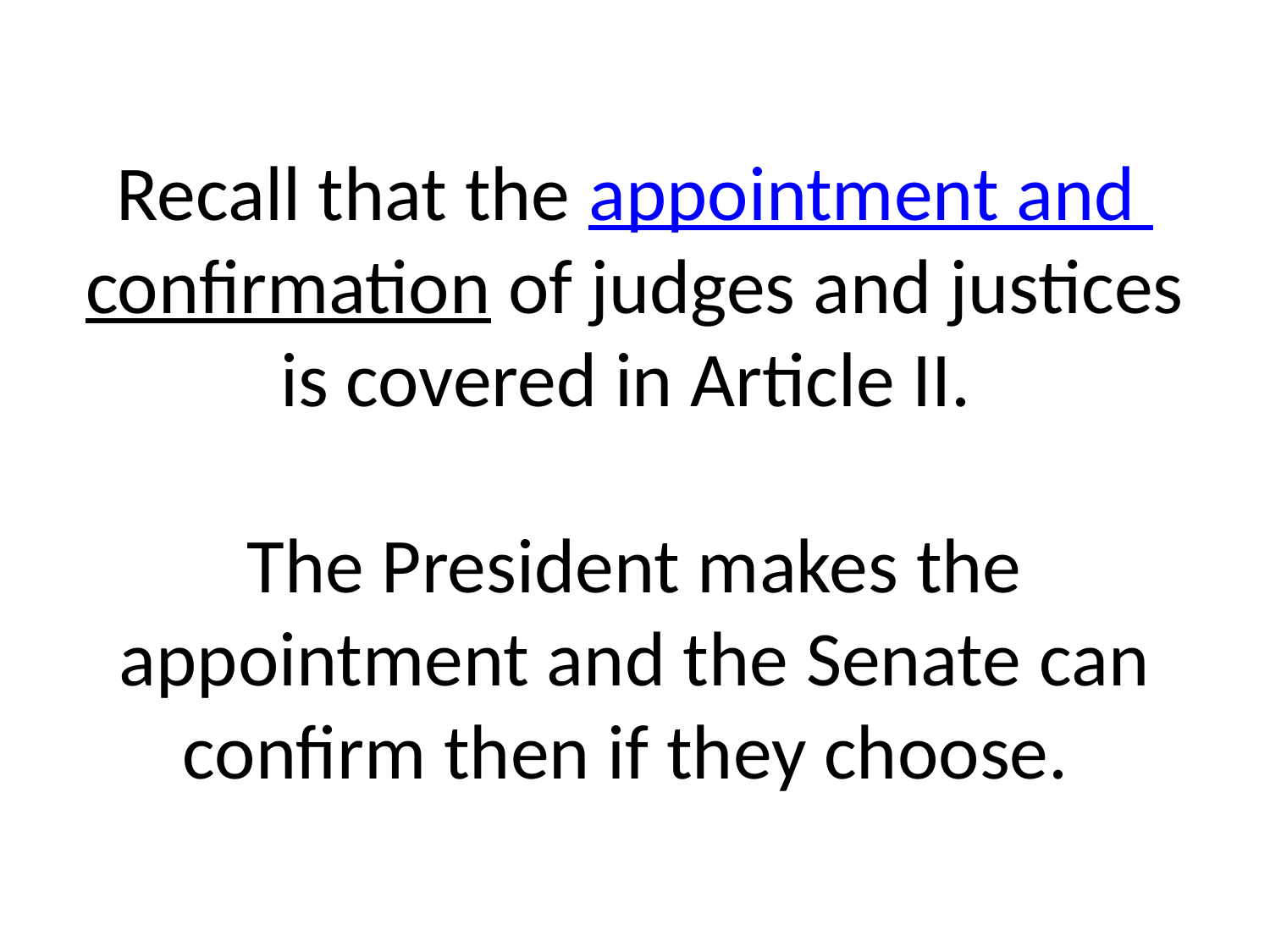

# Recall that the appointment and confirmation of judges and justices is covered in Article II. The President makes the appointment and the Senate can confirm then if they choose.